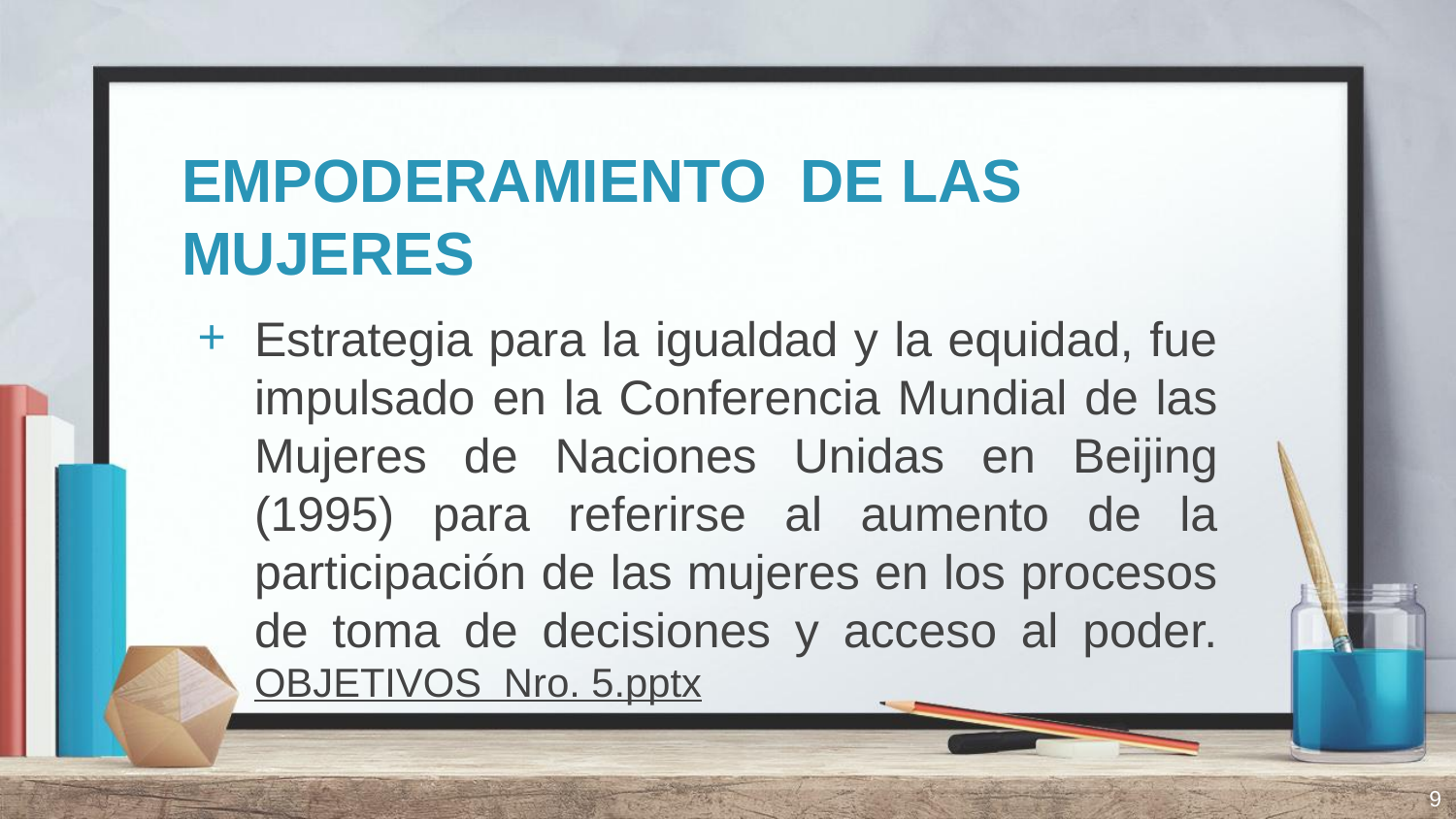

# EMPODERAMIENTO  DE LAS MUJERES

Estrategia para la igualdad y la equidad, fue impulsado en la Conferencia Mundial de las Mujeres de Naciones Unidas en Beijing (1995) para referirse al aumento de la participación de las mujeres en los procesos de toma de decisiones y acceso al poder. OBJETIVOS  Nro. 5.pptx
9